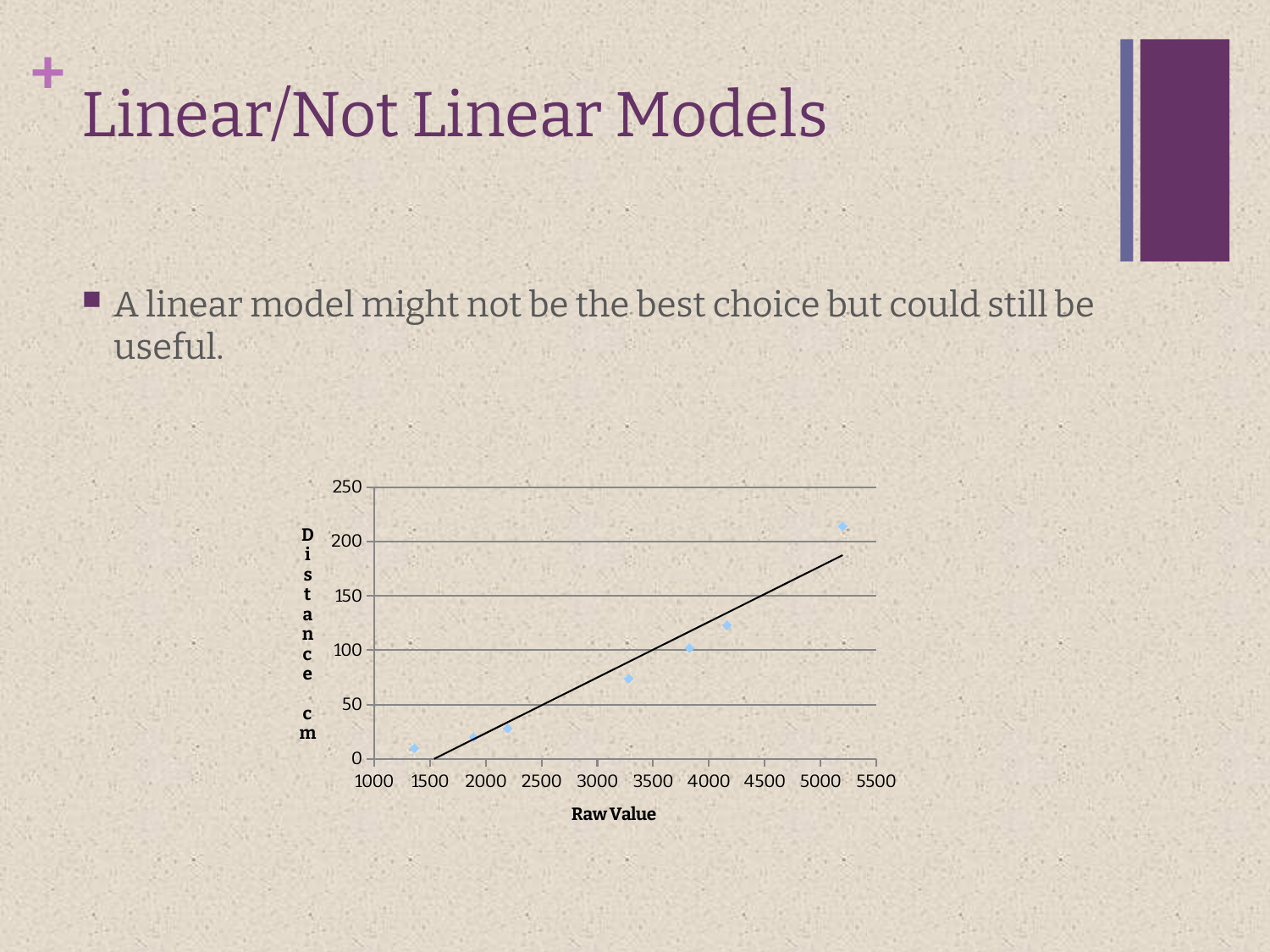

# Linear/Not Linear Models
A linear model might not be the best choice but could still be useful.

### Chart

| Category |  |
|---|---|